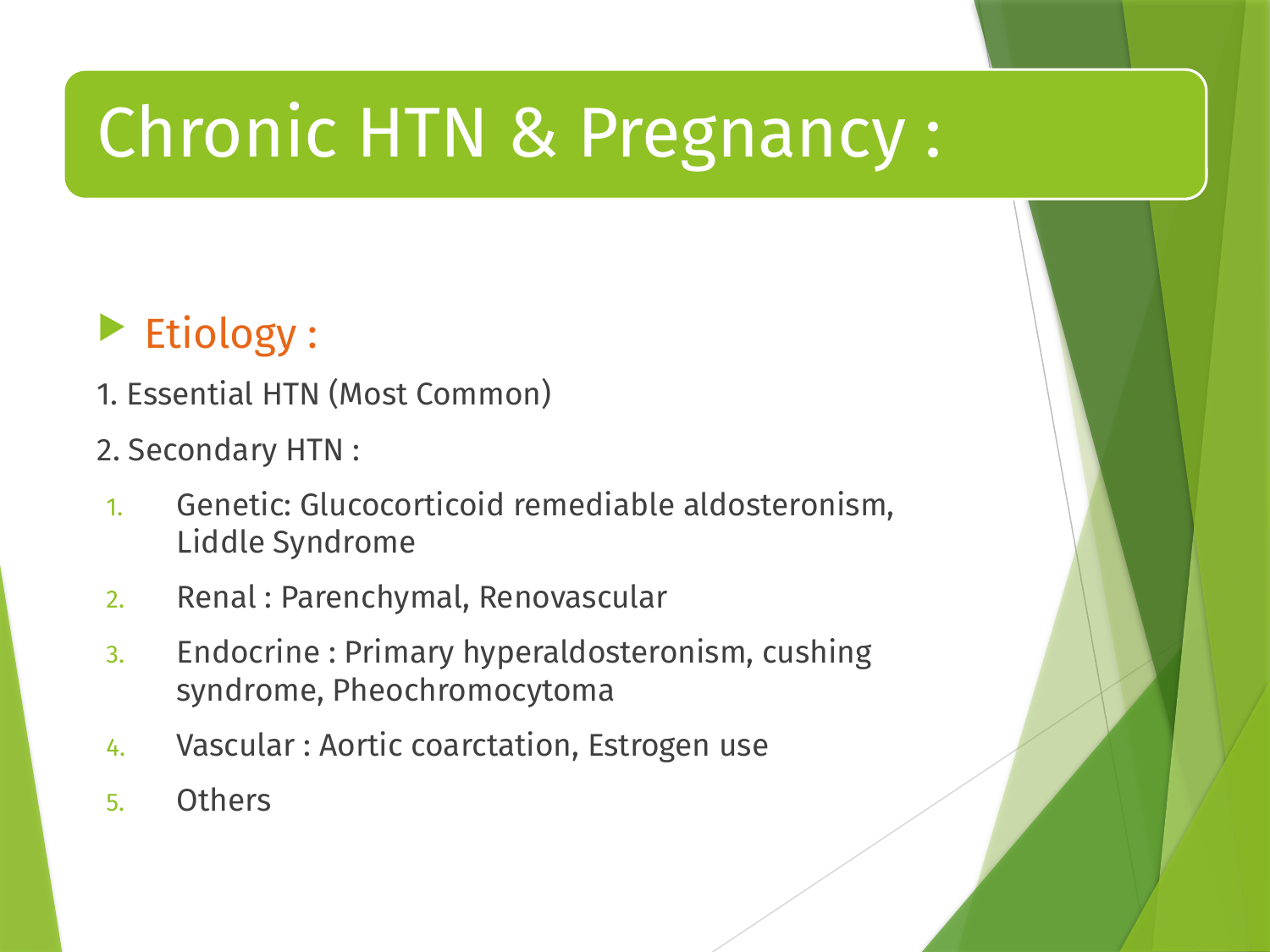

Chronic HTN & Pregnancy :
Etiology :
1. Essential HTN (Most Common)
2. Secondary HTN :
Genetic: Glucocorticoid remediable aldosteronism, 			Liddle Syndrome
Renal : Parenchymal, Renovascular
Endocrine : Primary hyperaldosteronism, cushing 				syndrome, Pheochromocytoma
Vascular : Aortic coarctation, Estrogen use
Others